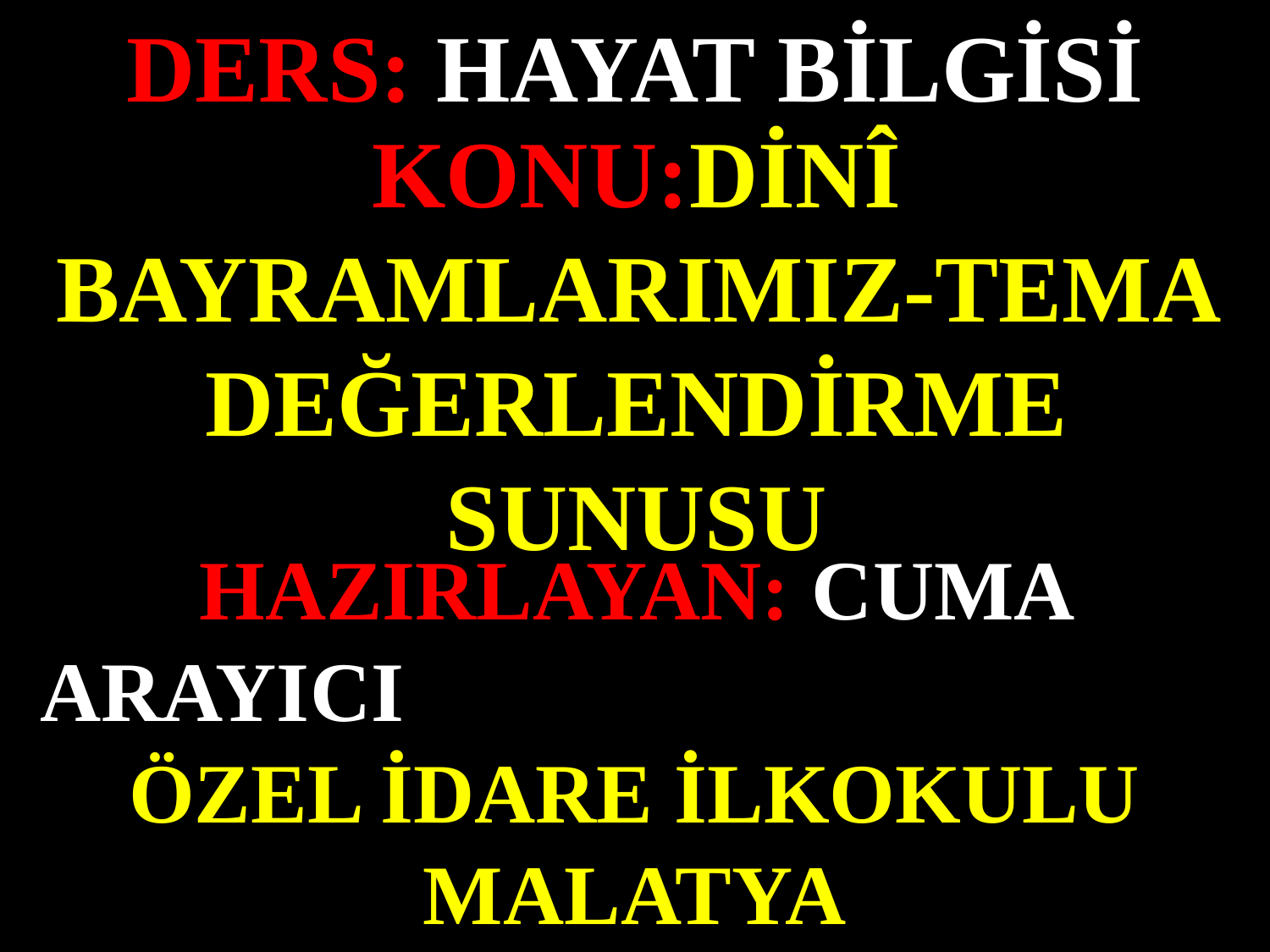

DERS: HAYAT BİLGİSİ
KONU:DİNÎ BAYRAMLARIMIZ-TEMA DEĞERLENDİRME SUNUSU
#
HAZIRLAYAN: CUMA ARAYICI                                        ÖZEL İDARE İLKOKULU MALATYA